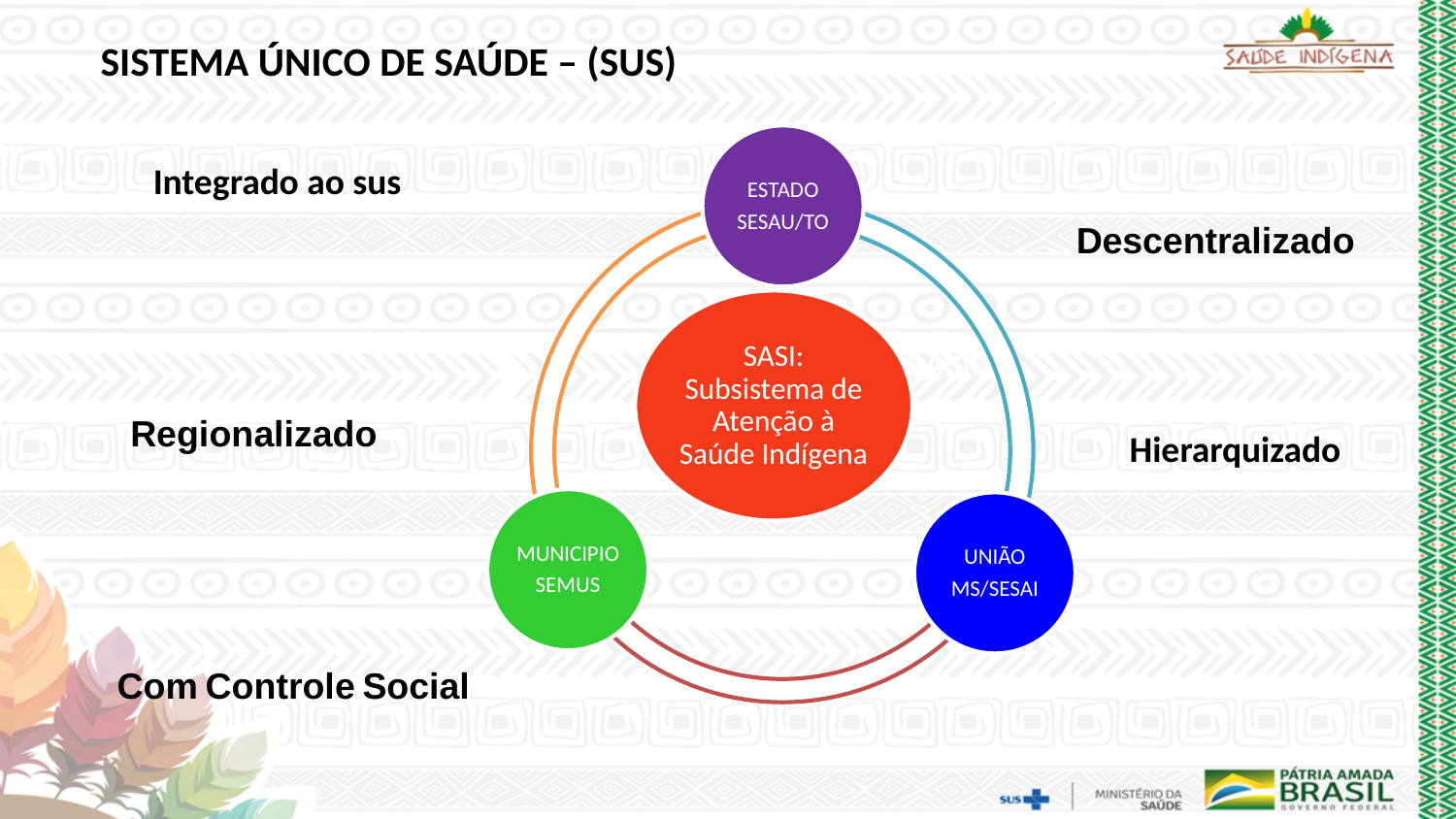

SISTEMA ÚNICO DE SAÚDE – (SUS)
SASI: Subsistema de Atenção à Saúde Indígena
ESTADO
SESAU/TO
UNIÃO
MS/SESAI
MUNICIPIO
SEMUS
Integrado ao sus
Descentralizado
SASIUS
Regionalizado
Hierarquizado
Com Controle Social